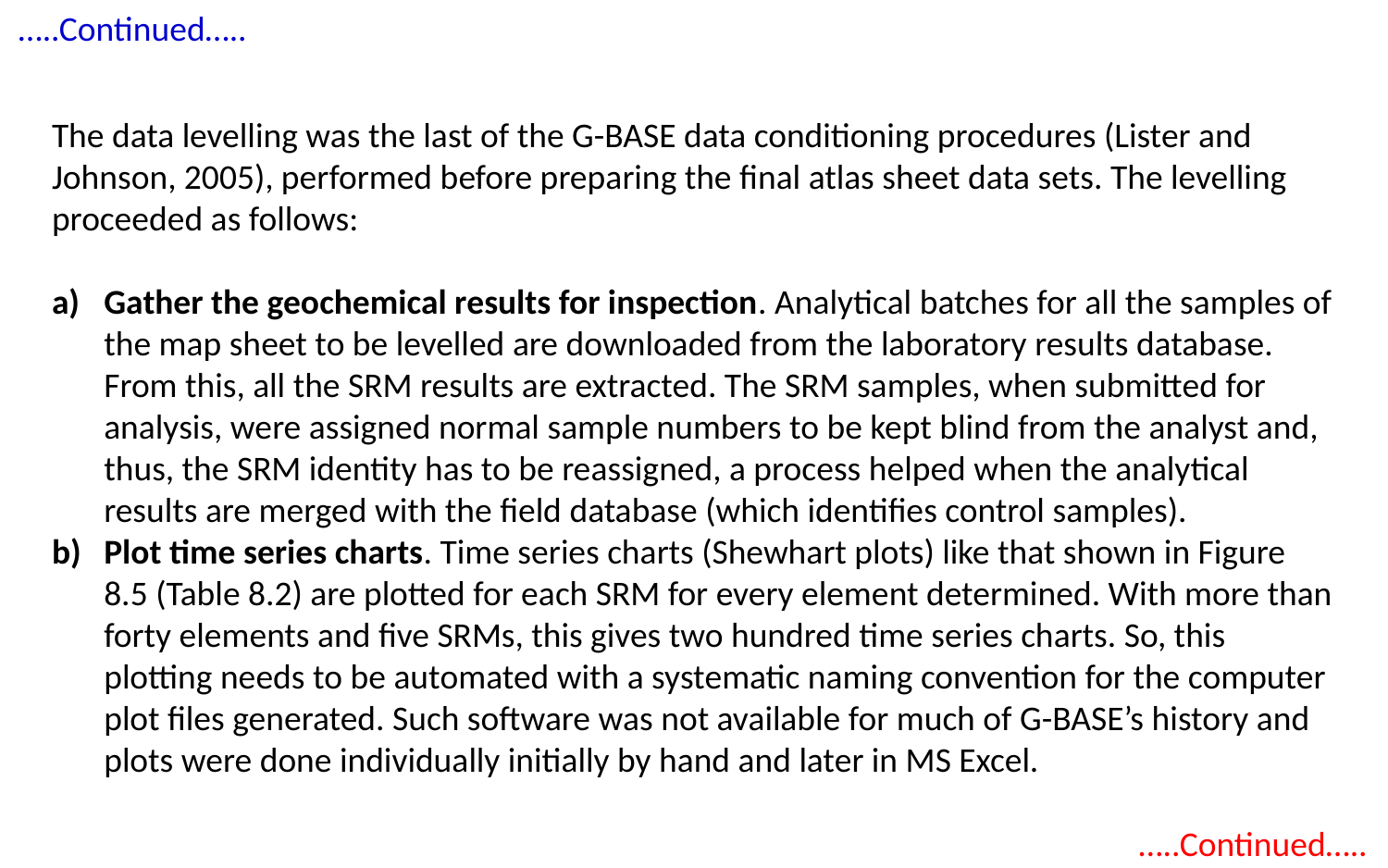

…..Continued…..
The data levelling was the last of the G-BASE data conditioning procedures (Lister and Johnson, 2005), performed before preparing the final atlas sheet data sets. The levelling proceeded as follows:

Gather the geochemical results for inspection. Analytical batches for all the samples of the map sheet to be levelled are downloaded from the laboratory results database. From this, all the SRM results are extracted. The SRM samples, when submitted for analysis, were assigned normal sample numbers to be kept blind from the analyst and, thus, the SRM identity has to be reassigned, a process helped when the analytical results are merged with the field database (which identifies control samples).
Plot time series charts. Time series charts (Shewhart plots) like that shown in Figure 8.5 (Table 8.2) are plotted for each SRM for every element determined. With more than forty elements and five SRMs, this gives two hundred time series charts. So, this plotting needs to be automated with a systematic naming convention for the computer plot files generated. Such software was not available for much of G-BASE’s history and plots were done individually initially by hand and later in MS Excel.
…..Continued…..